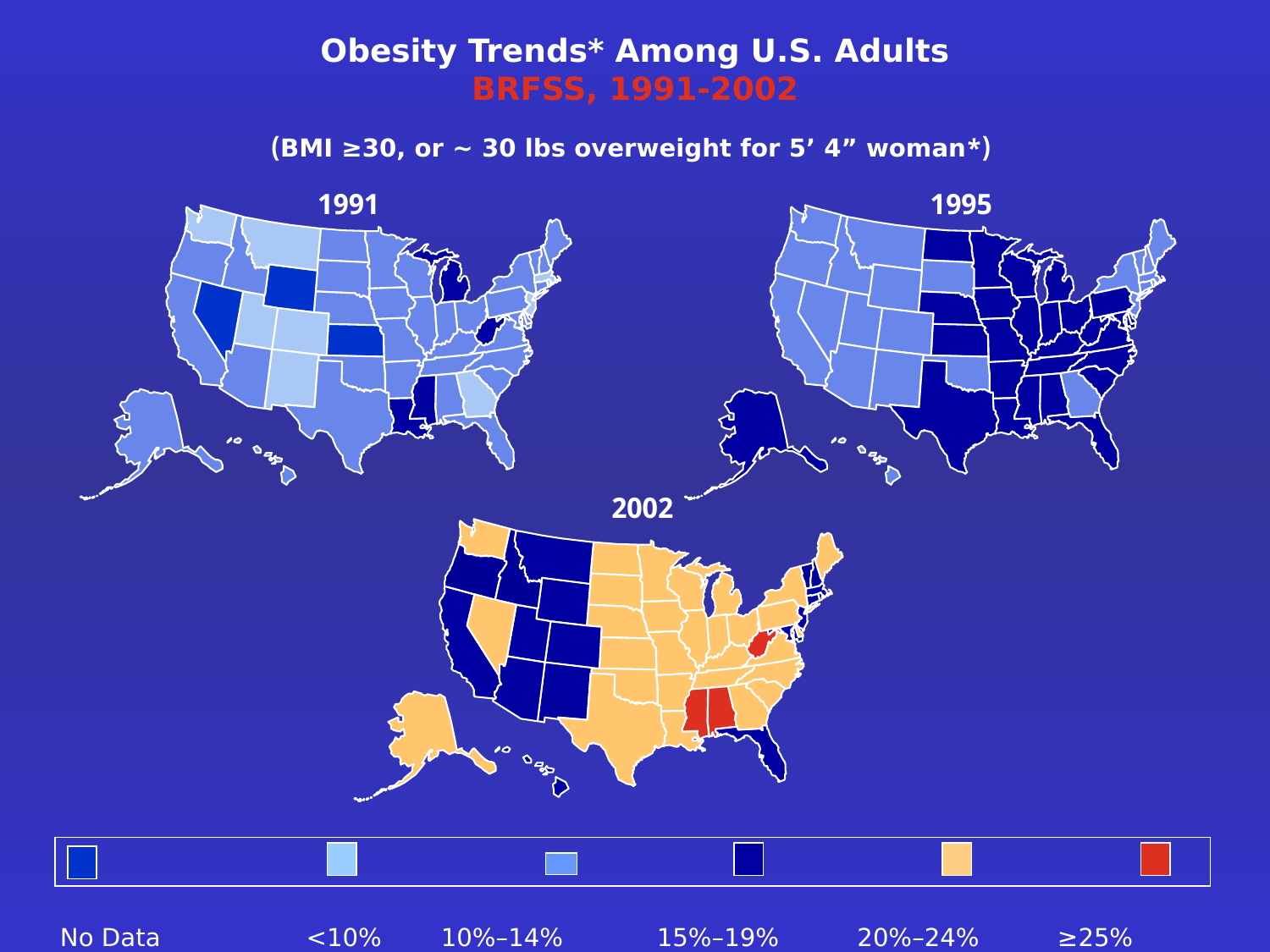

Obesity Trends* Among U.S. Adults
BRFSS, 1991-2002
(*BMI ≥30, or ~ 30 lbs overweight for 5’ 4” woman)
1991
1995

2002

 No Data 		<10%     	 10%–14%            15%–19%          20%–24%          ≥25%